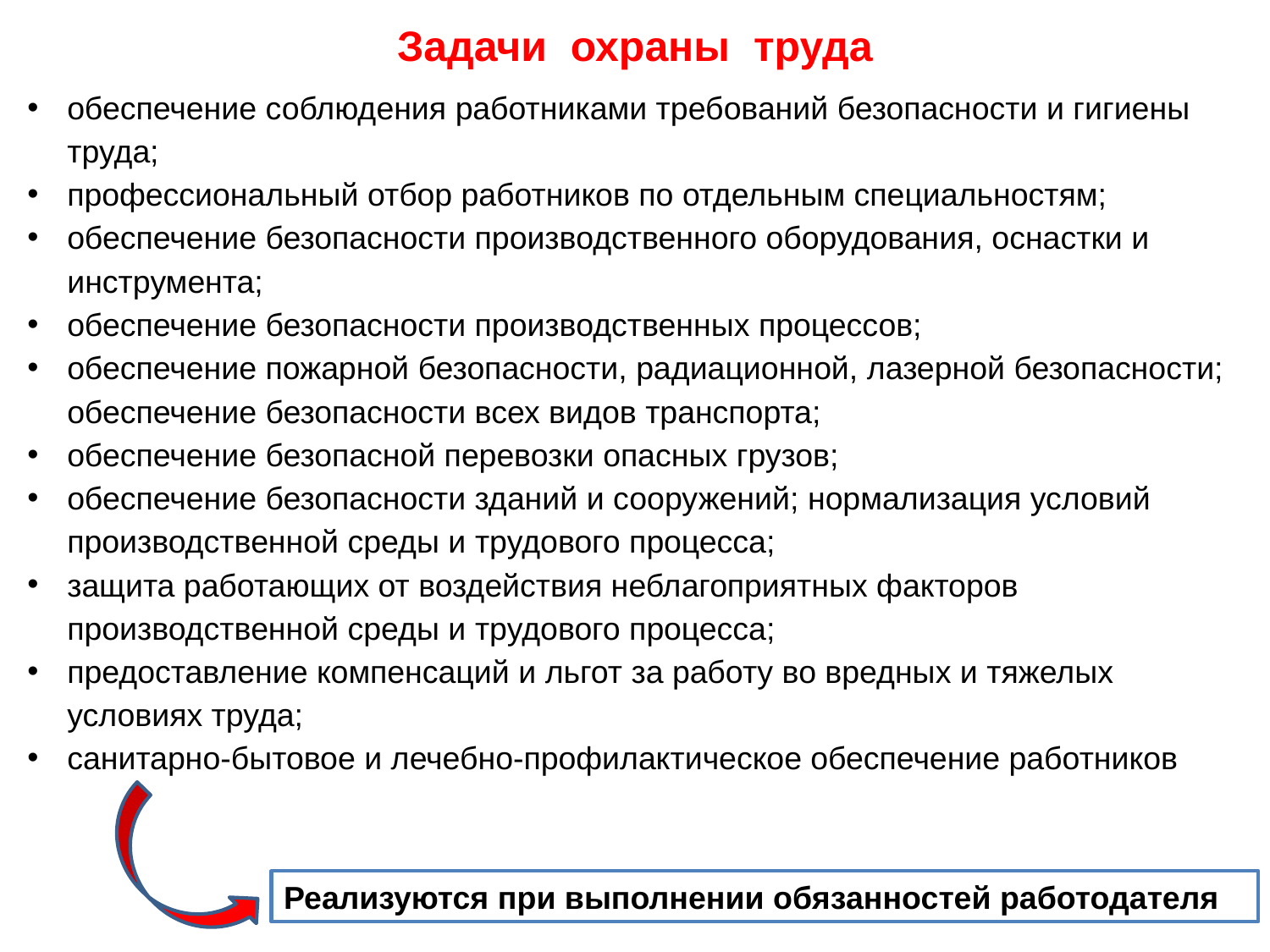

# Задачи  охраны  труда
обеспечение соблюдения работниками требований безопасности и гигиены труда;
профессиональный отбор работников по отдельным специальностям;
обеспечение безопасности производственного оборудования, оснастки и инструмента;
обеспечение безопасности производственных процессов;
обеспечение пожарной безопасности, радиационной, лазерной безопасности; обеспечение безопасности всех видов транспорта;
обеспечение безопасной перевозки опасных грузов;
обеспечение безопасности зданий и сооружений; нормализация условий производственной среды и трудового процесса;
защита работающих от воздействия неблагоприятных факторов производственной среды и трудового процесса;
предоставление компенсаций и льгот за работу во вредных и тяжелых условиях труда;
санитарно-бытовое и лечебно-профилактическое обеспечение работников

Реализуются при выполнении обязанностей работодателя